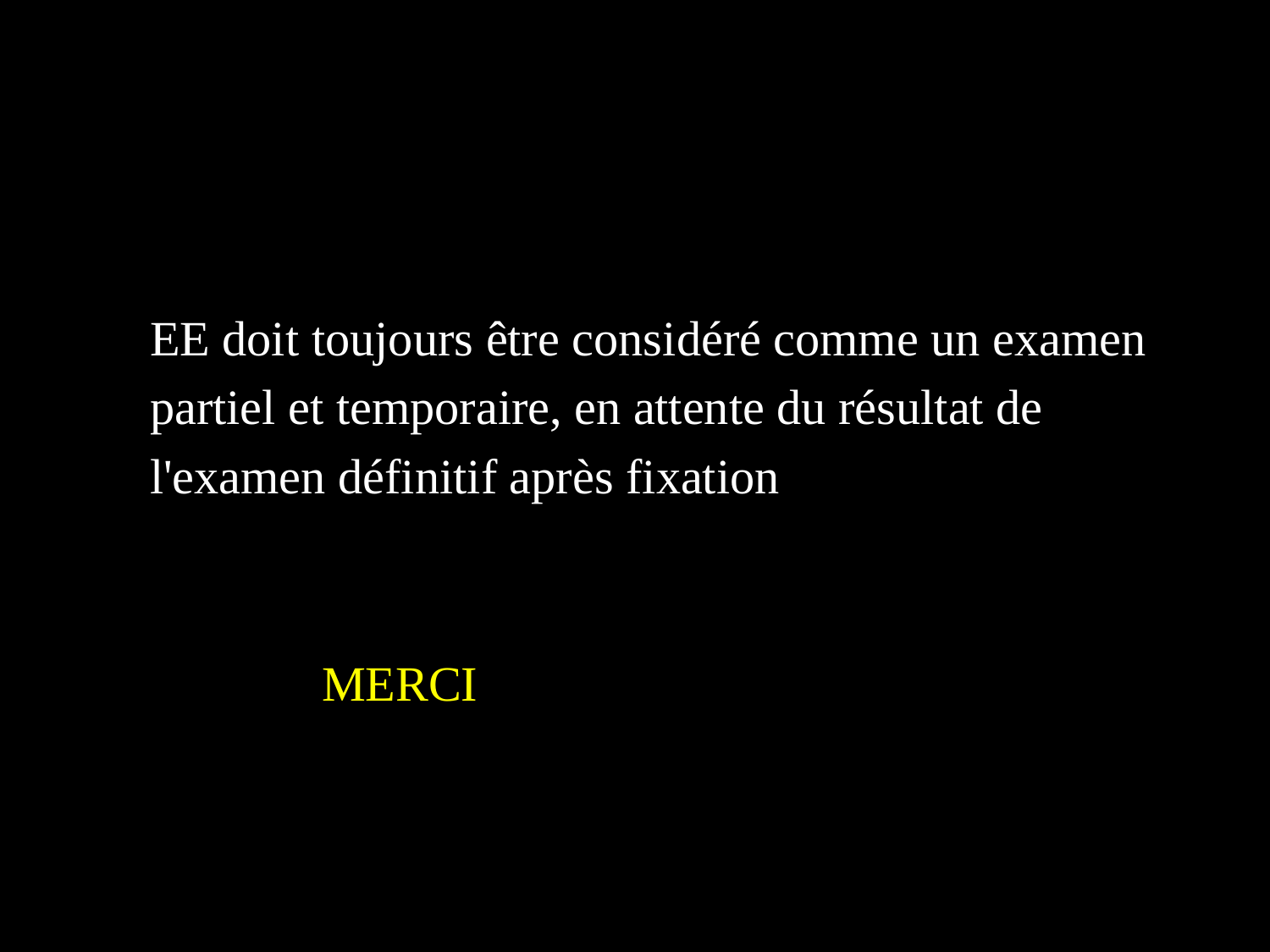

EE doit toujours être considéré comme un examen
      partiel et temporaire, en attente du résultat de
      l'examen définitif après fixation

                    MERCI